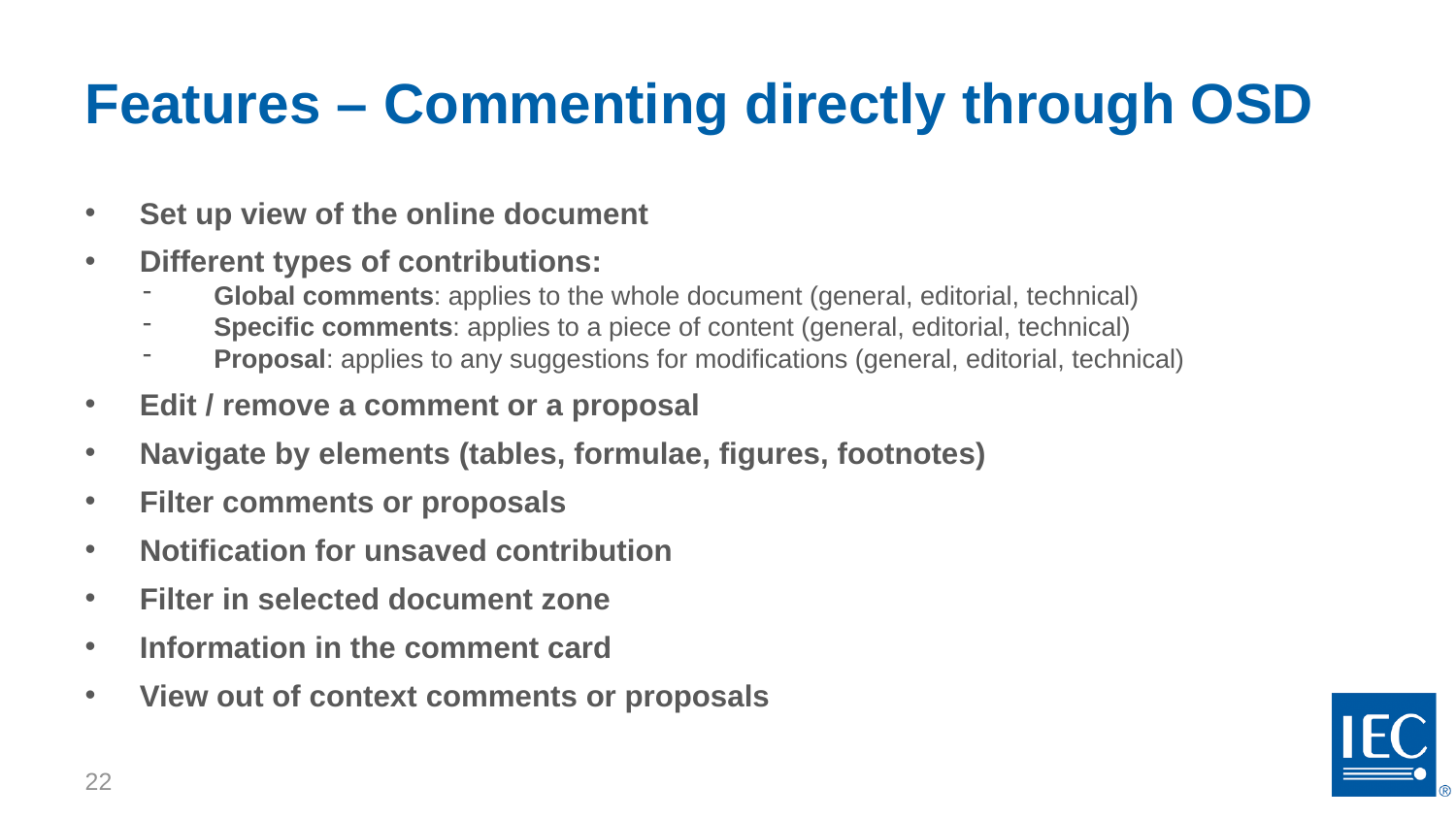

# Features – Commenting directly through OSD
Set up view of the online document
Different types of contributions:
Global comments: applies to the whole document (general, editorial, technical)
Specific comments: applies to a piece of content (general, editorial, technical)
Proposal: applies to any suggestions for modifications (general, editorial, technical)
Edit / remove a comment or a proposal
Navigate by elements (tables, formulae, figures, footnotes)
Filter comments or proposals
Notification for unsaved contribution
Filter in selected document zone
Information in the comment card
View out of context comments or proposals
22